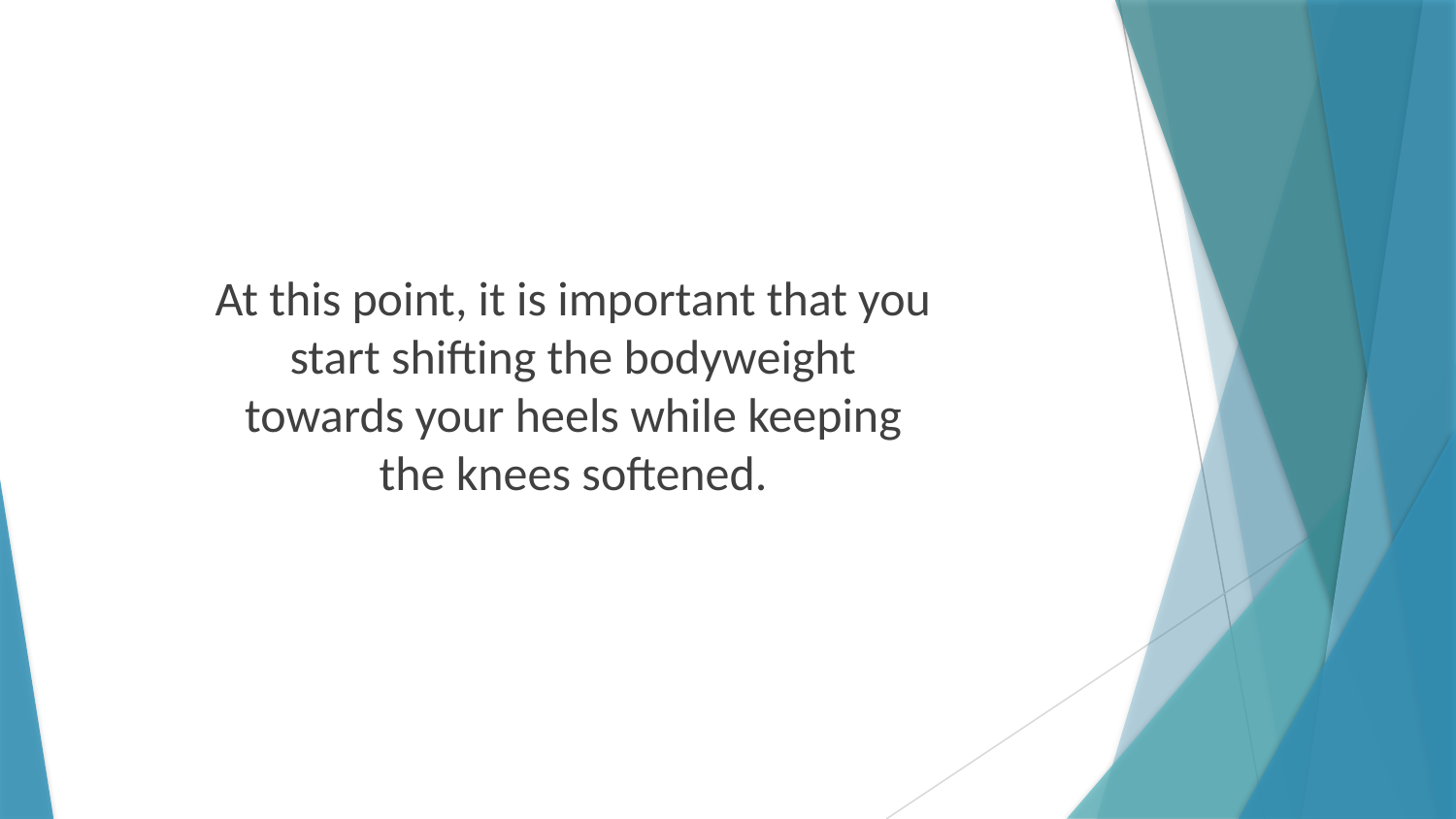

At this point, it is important that you start shifting the bodyweight towards your heels while keeping the knees softened.